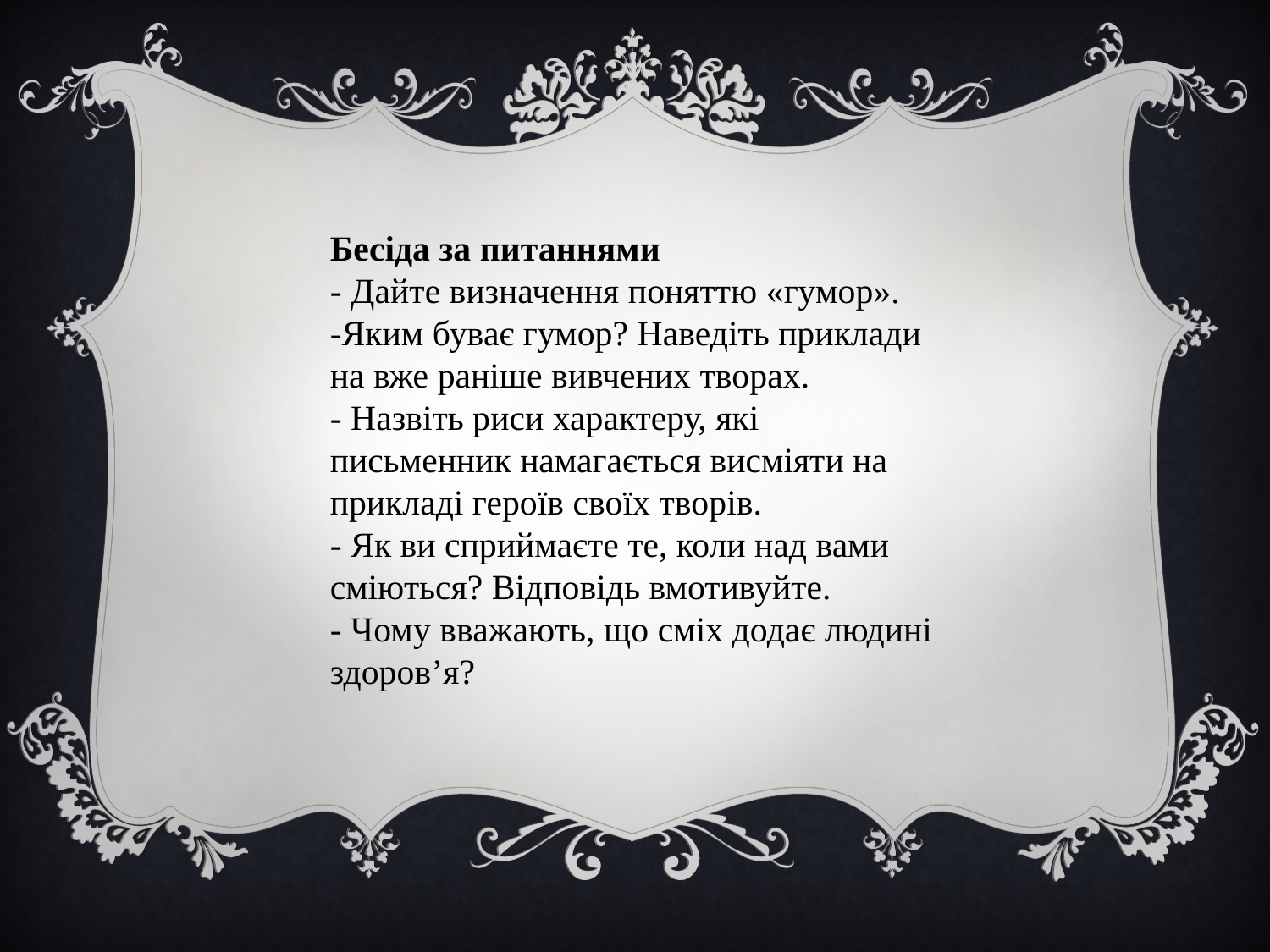

Бесіда за питаннями
- Дайте визначення поняттю «гумор».
-Яким буває гумор? Наведіть приклади на вже раніше вивчених творах.
- Назвіть риси характеру, які письменник намагається висміяти на прикладі героїв своїх творів.
- Як ви сприймаєте те, коли над вами сміються? Відповідь вмотивуйте.
- Чому вважають, що сміх додає людині здоров’я?